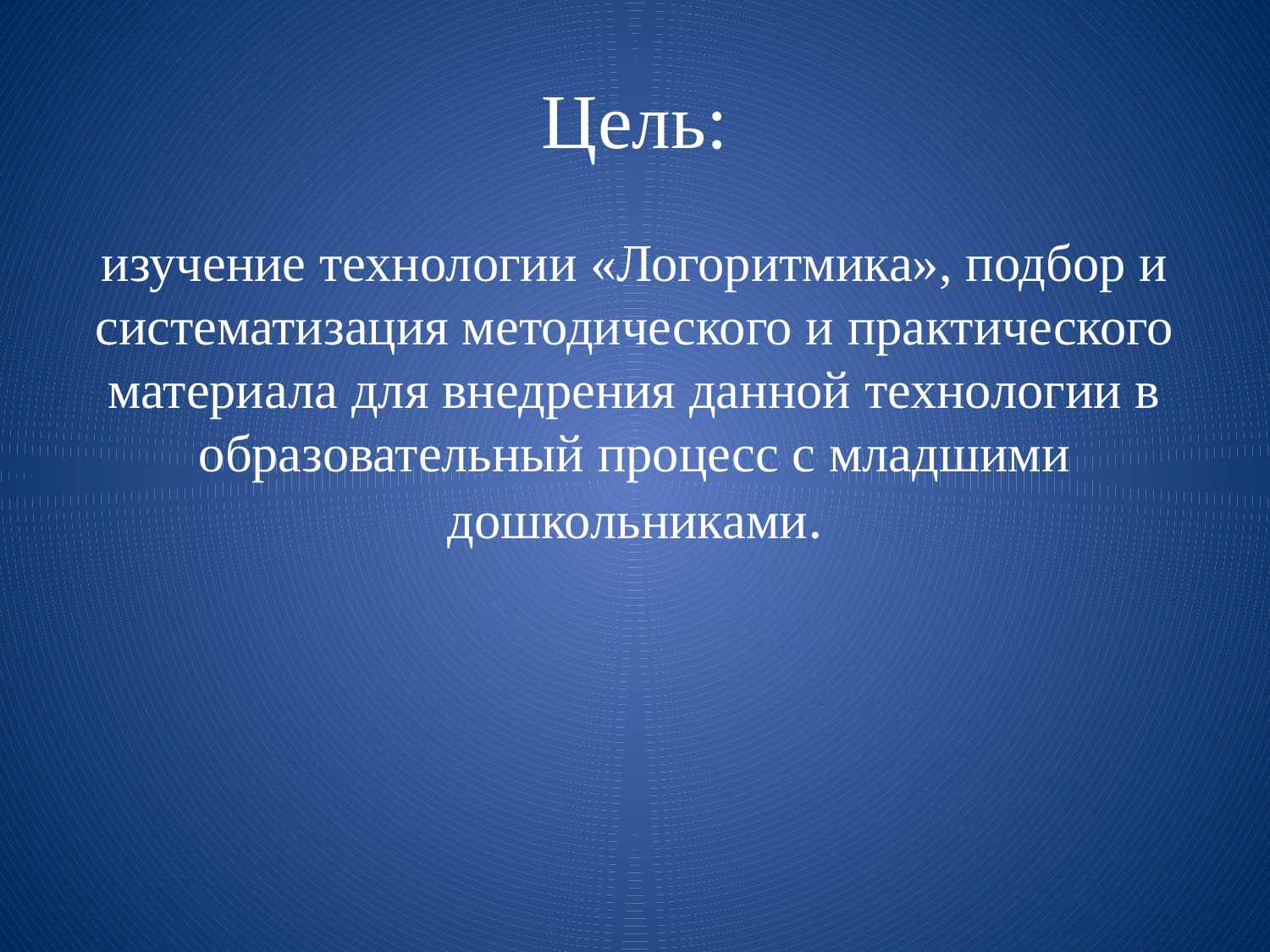

# Цель:
изучение технологии «Логоритмика», подбор и систематизация методического и практического материала для внедрения данной технологии в образовательный процесс с младшими дошкольниками.